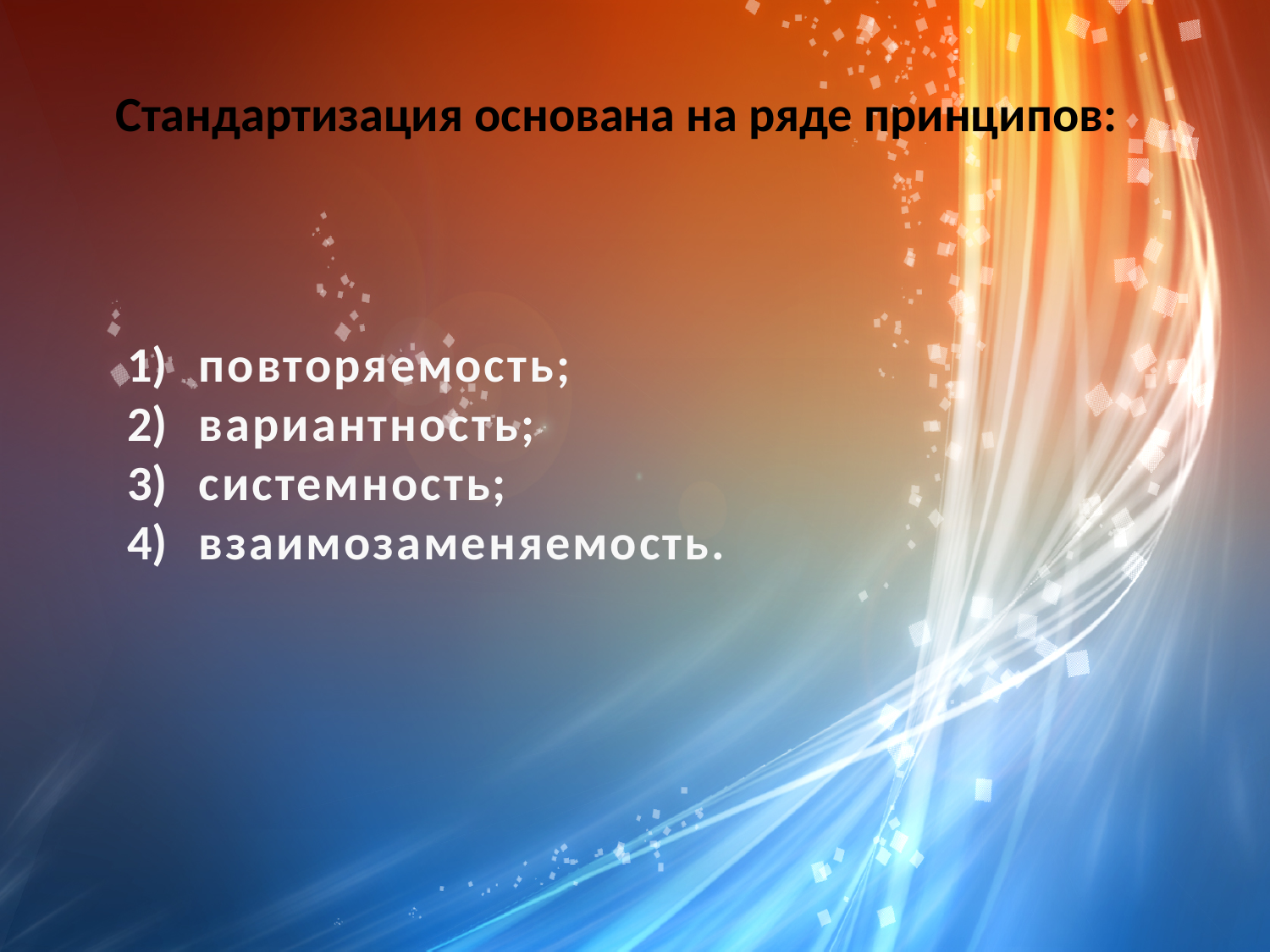

Стандартизация основана на ряде принципов:

повторяемость;
вариантность;
системность;
взаимозаменяемость.